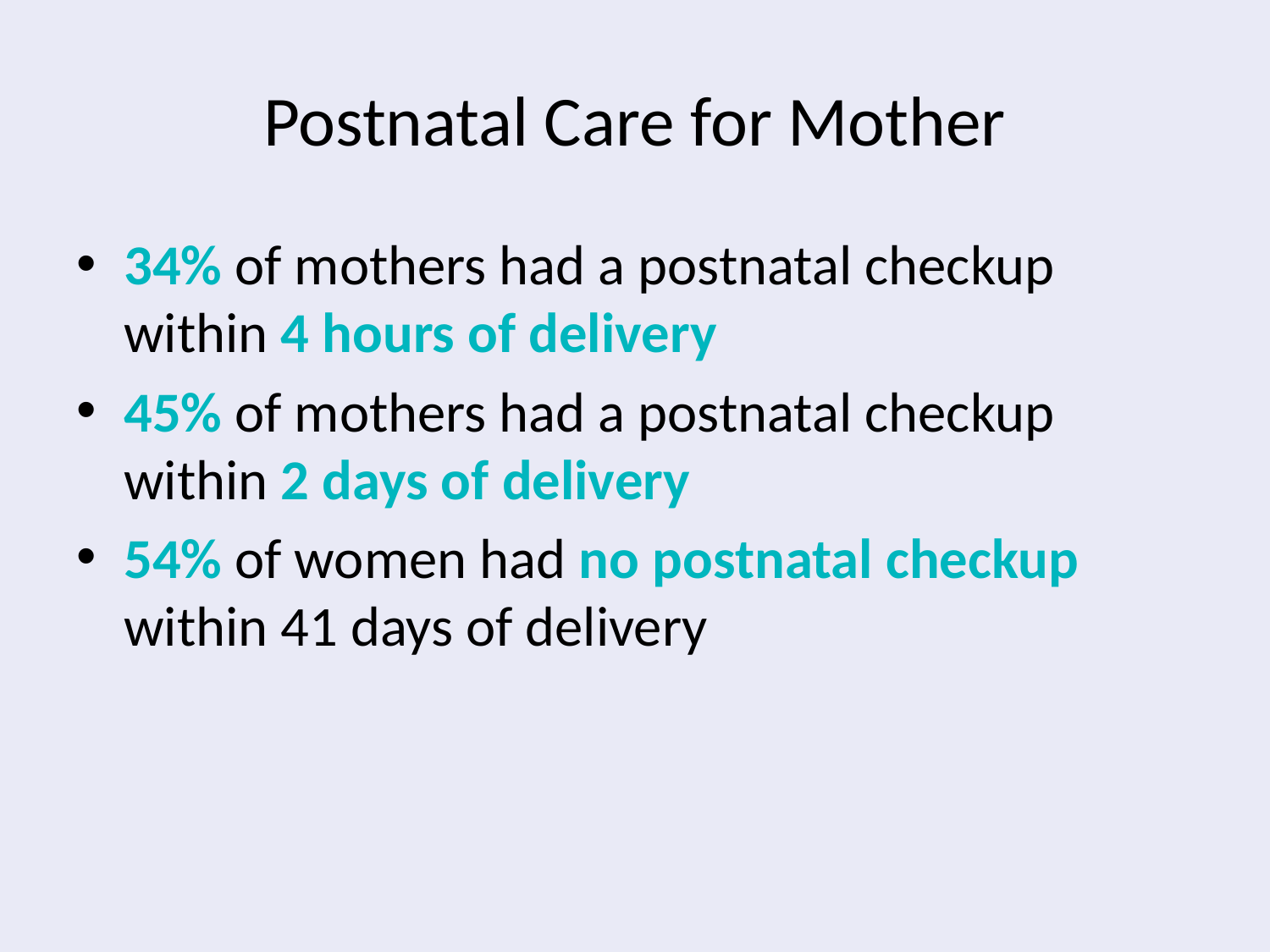

# Postnatal Care for Mother
34% of mothers had a postnatal checkup within 4 hours of delivery
45% of mothers had a postnatal checkup within 2 days of delivery
54% of women had no postnatal checkup within 41 days of delivery